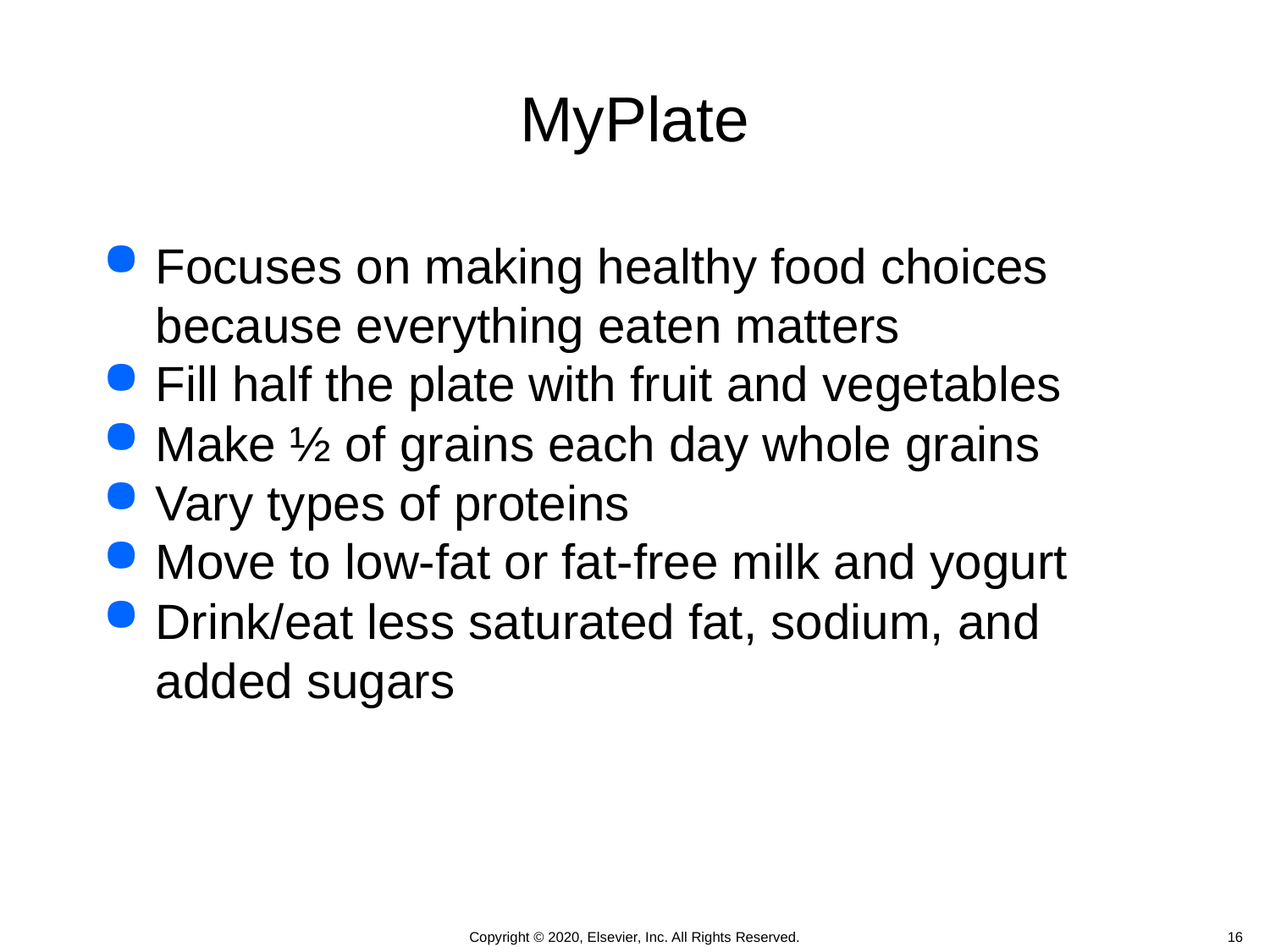

# MyPlate
Focuses on making healthy food choices because everything eaten matters
Fill half the plate with fruit and vegetables
Make ½ of grains each day whole grains
Vary types of proteins
Move to low-fat or fat-free milk and yogurt
Drink/eat less saturated fat, sodium, and added sugars
 16